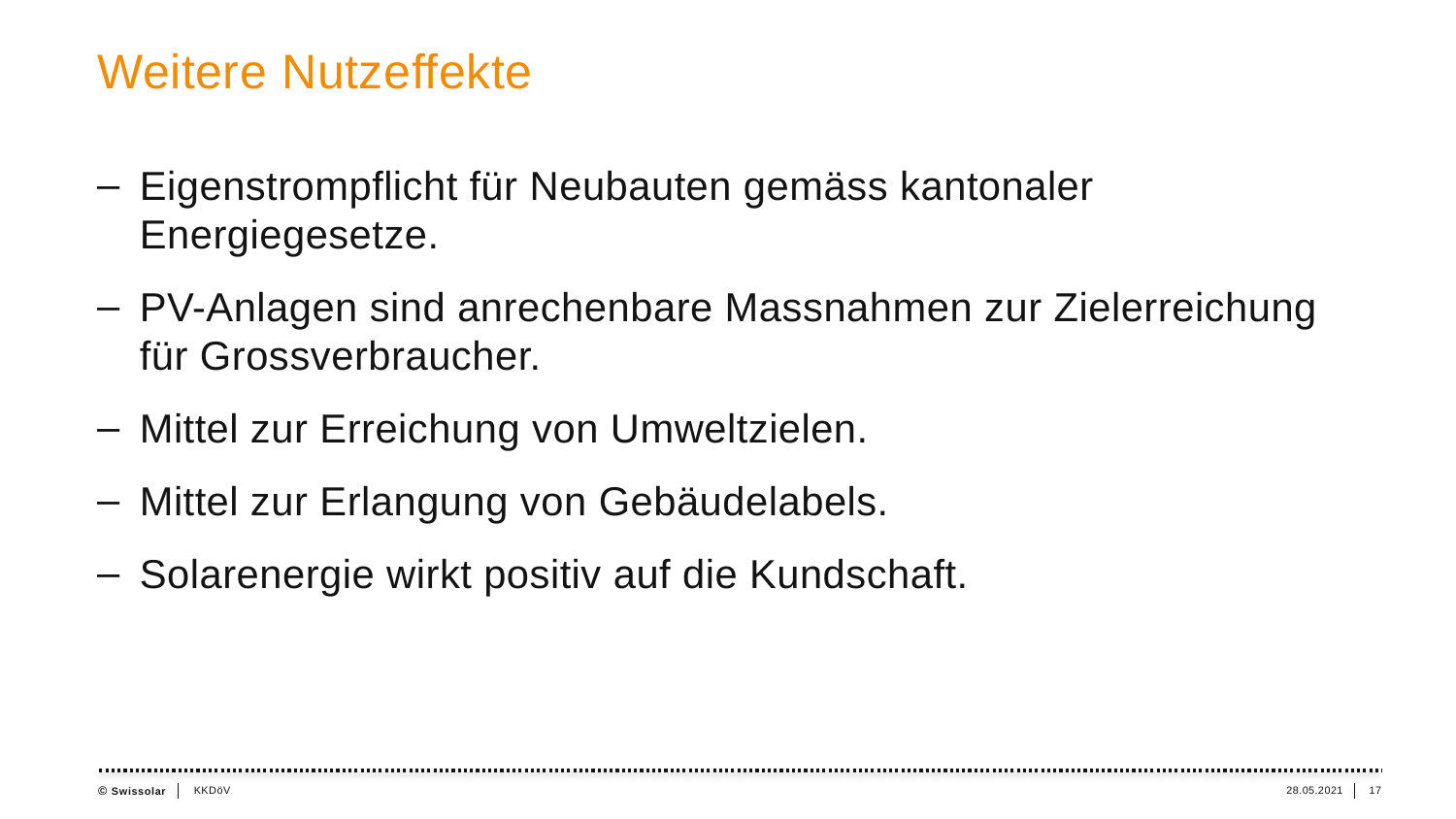

# Weitere Nutzeffekte
Eigenstrompflicht für Neubauten gemäss kantonaler Energiegesetze.
PV-Anlagen sind anrechenbare Massnahmen zur Zielerreichung für Grossverbraucher.
Mittel zur Erreichung von Umweltzielen.
Mittel zur Erlangung von Gebäudelabels.
Solarenergie wirkt positiv auf die Kundschaft.
KKDöV
28.05.2021
17